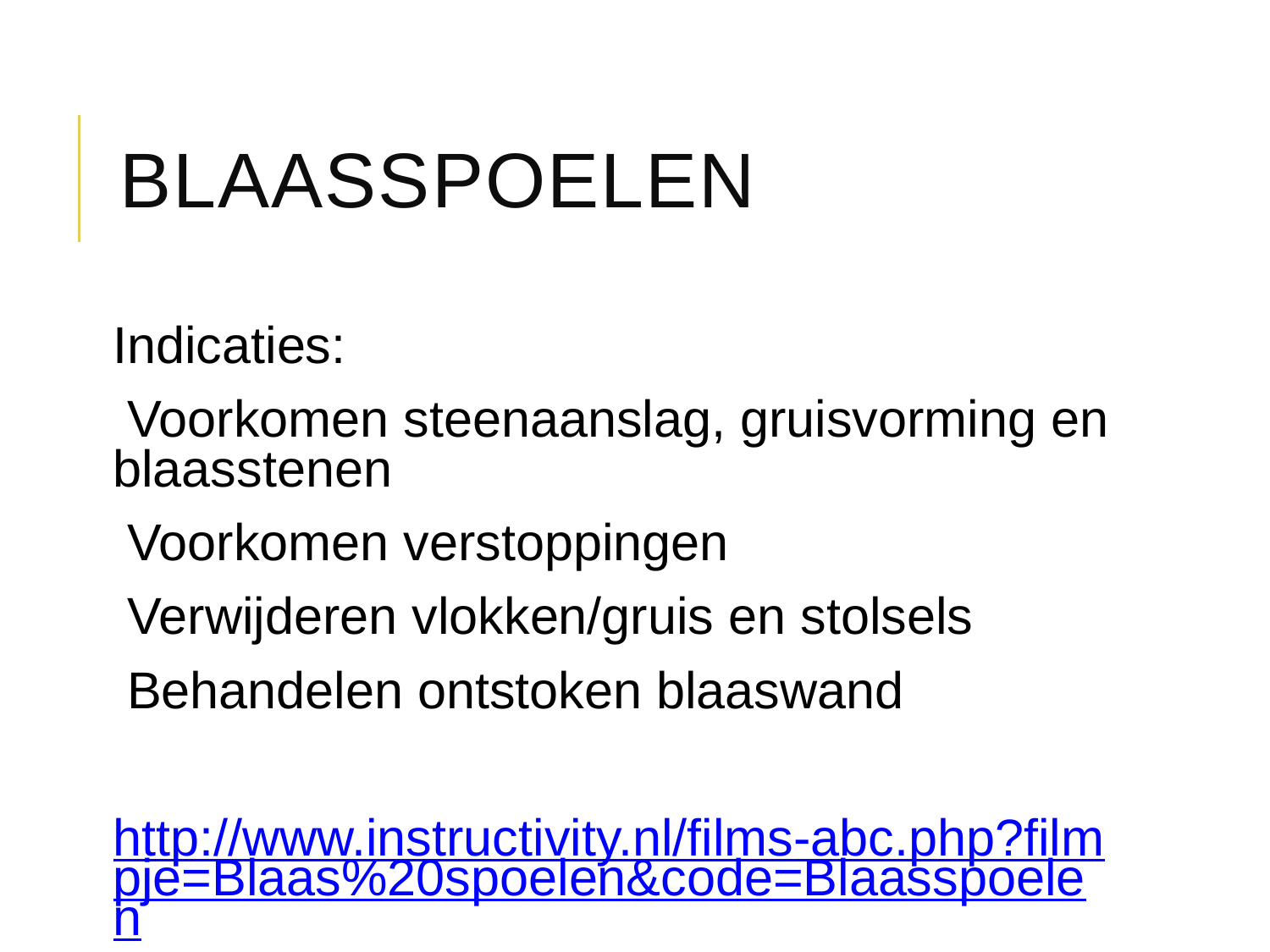

# Blaasspoelen
Indicaties:
Voorkomen steenaanslag, gruisvorming en blaasstenen
Voorkomen verstoppingen
Verwijderen vlokken/gruis en stolsels
Behandelen ontstoken blaaswand

http://www.instructivity.nl/films-abc.php?filmpje=Blaas%20spoelen&code=Blaasspoelen